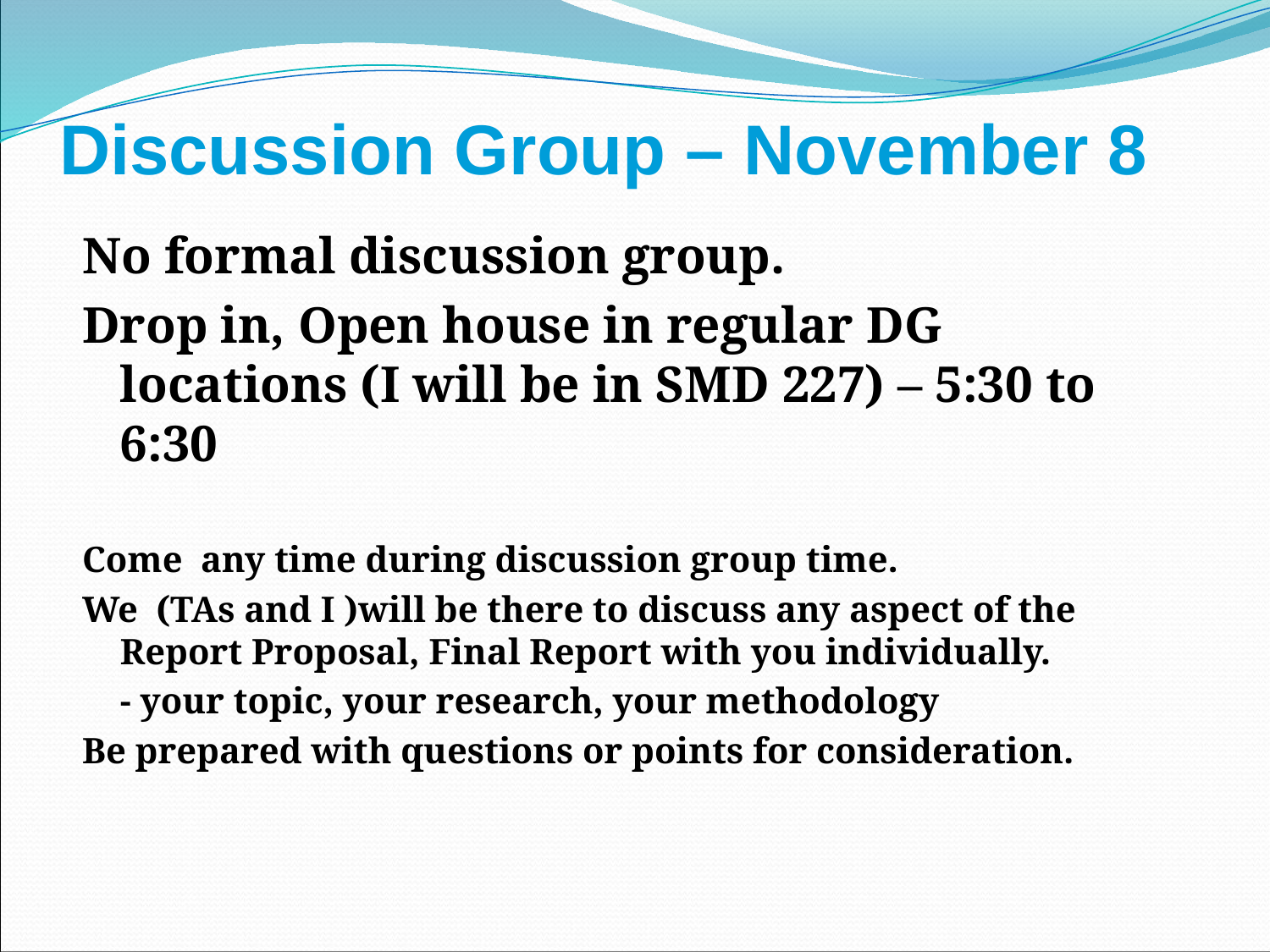

# Discussion Group – November 8
No formal discussion group.
Drop in, Open house in regular DG locations (I will be in SMD 227) – 5:30 to 6:30

Come  any time during discussion group time.
We  (TAs and I )will be there to discuss any aspect of the Report Proposal, Final Report with you individually.
	- your topic, your research, your methodology
Be prepared with questions or points for consideration.